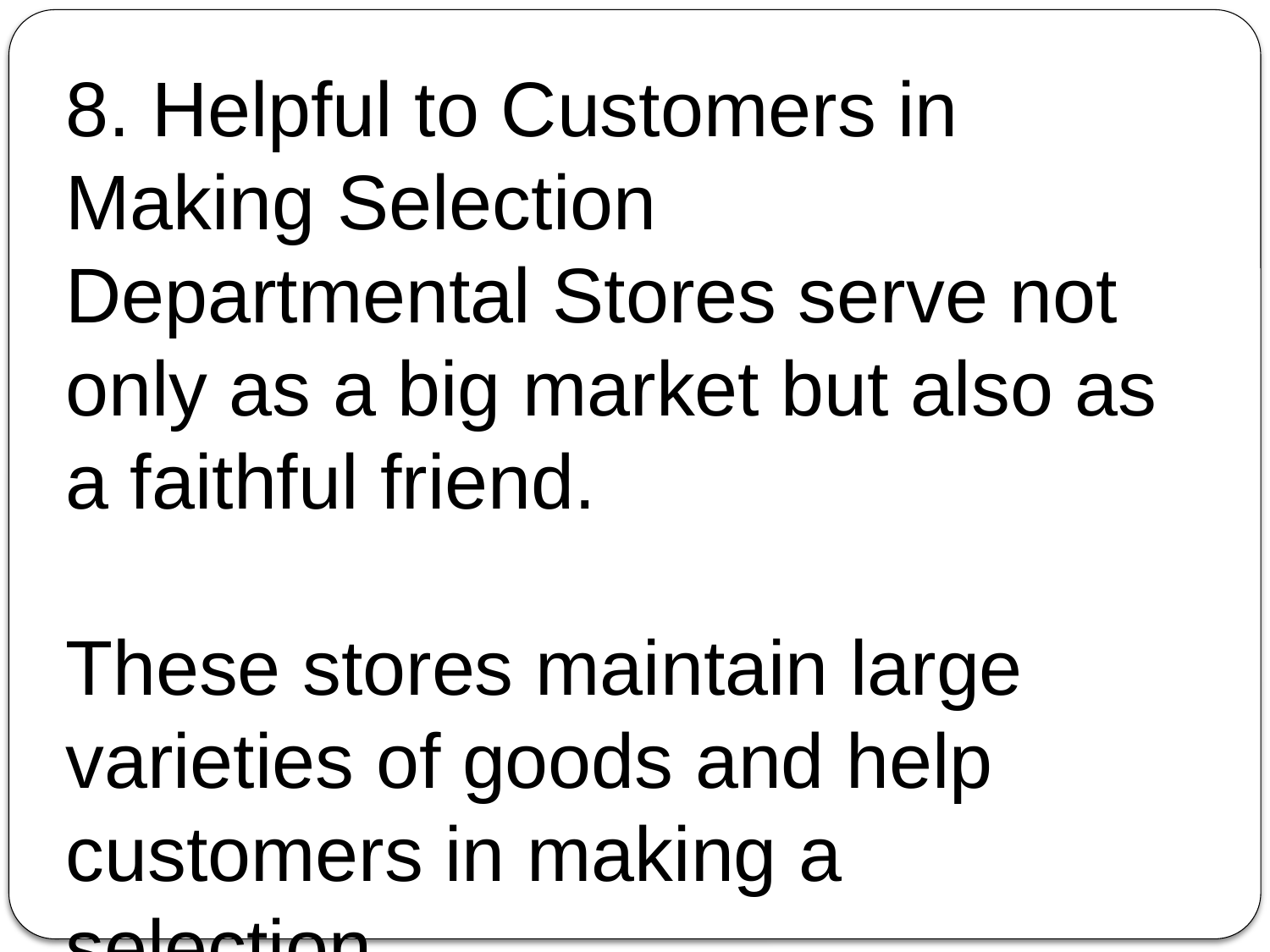

8. Helpful to Customers in Making Selection
Departmental Stores serve not only as a big market but also as a faithful friend.

These stores maintain large varieties of goods and help customers in making a selection.